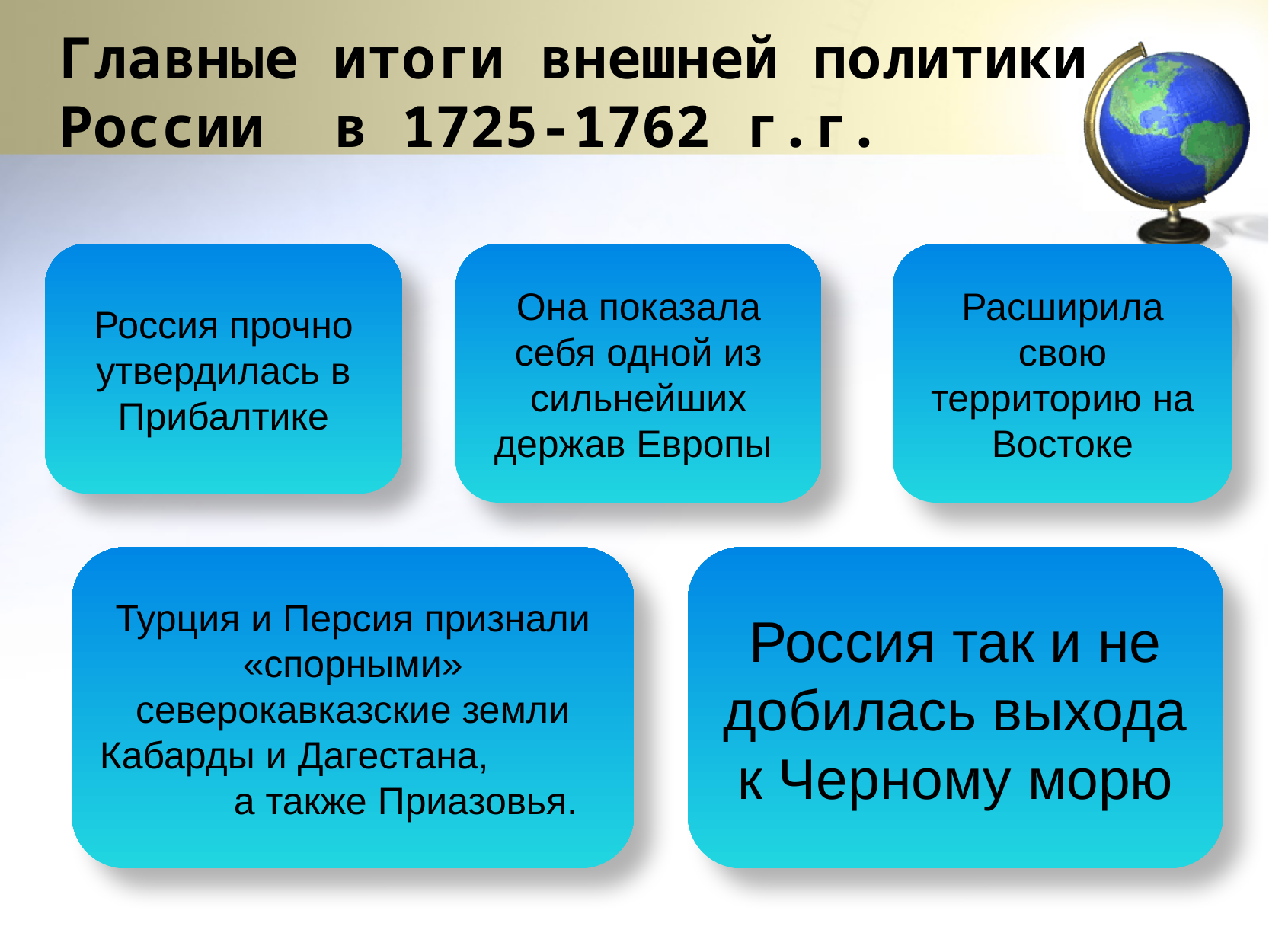

# Главные итоги внешней политики России  в 1725-1762 г.г.
Россия прочно утвердилась в Прибалтике
Она показала себя одной из сильнейших держав Европы
Расширила свою территорию на Востоке
Турция и Персия признали «спорными» северокавказские земли Кабарды и Дагестана,                      а также Приазовья.
Россия так и не добилась выхода к Черному морю
Но!